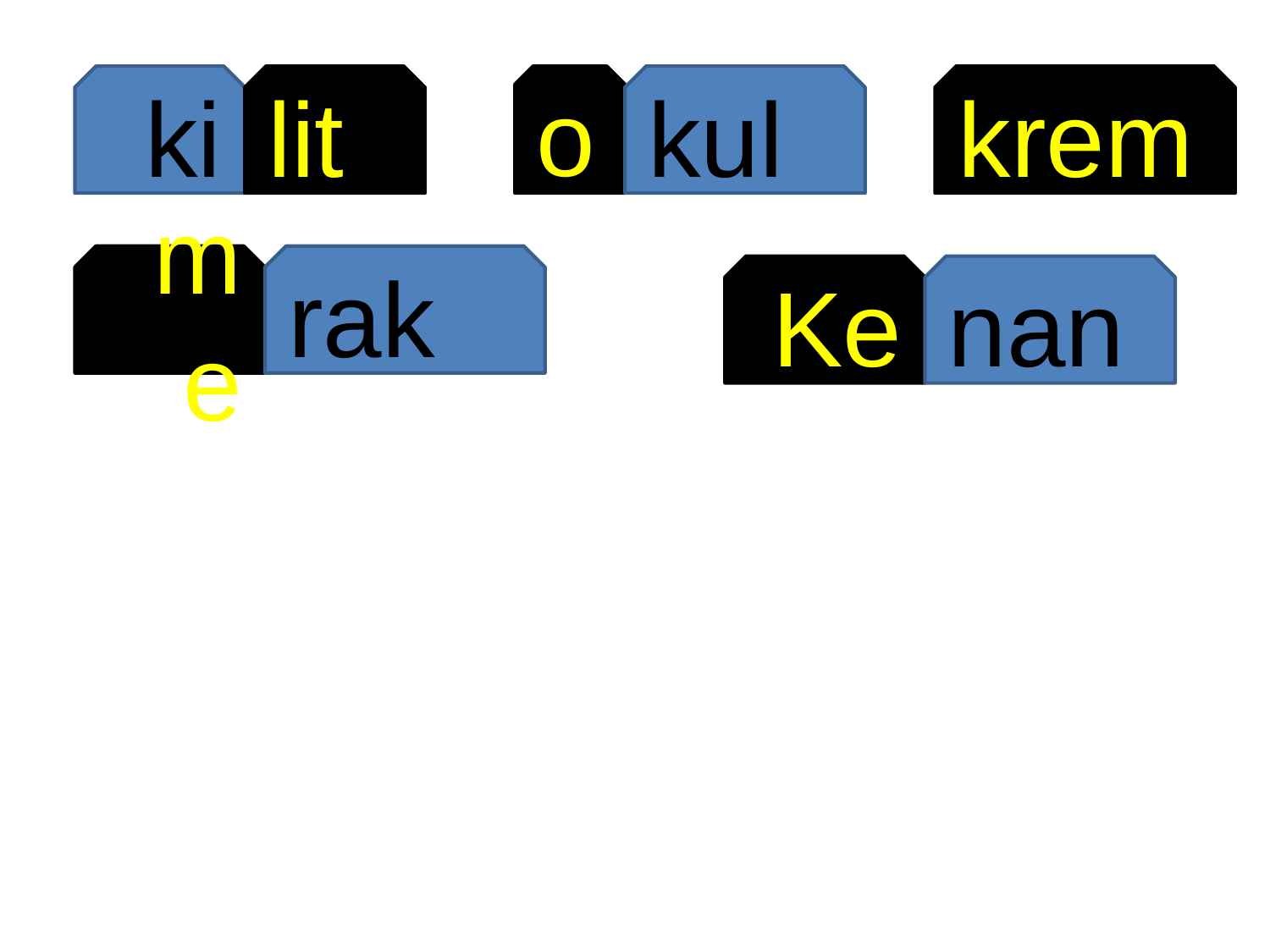

ki
lit
o
kul
krem
me
rak
Ke
nan